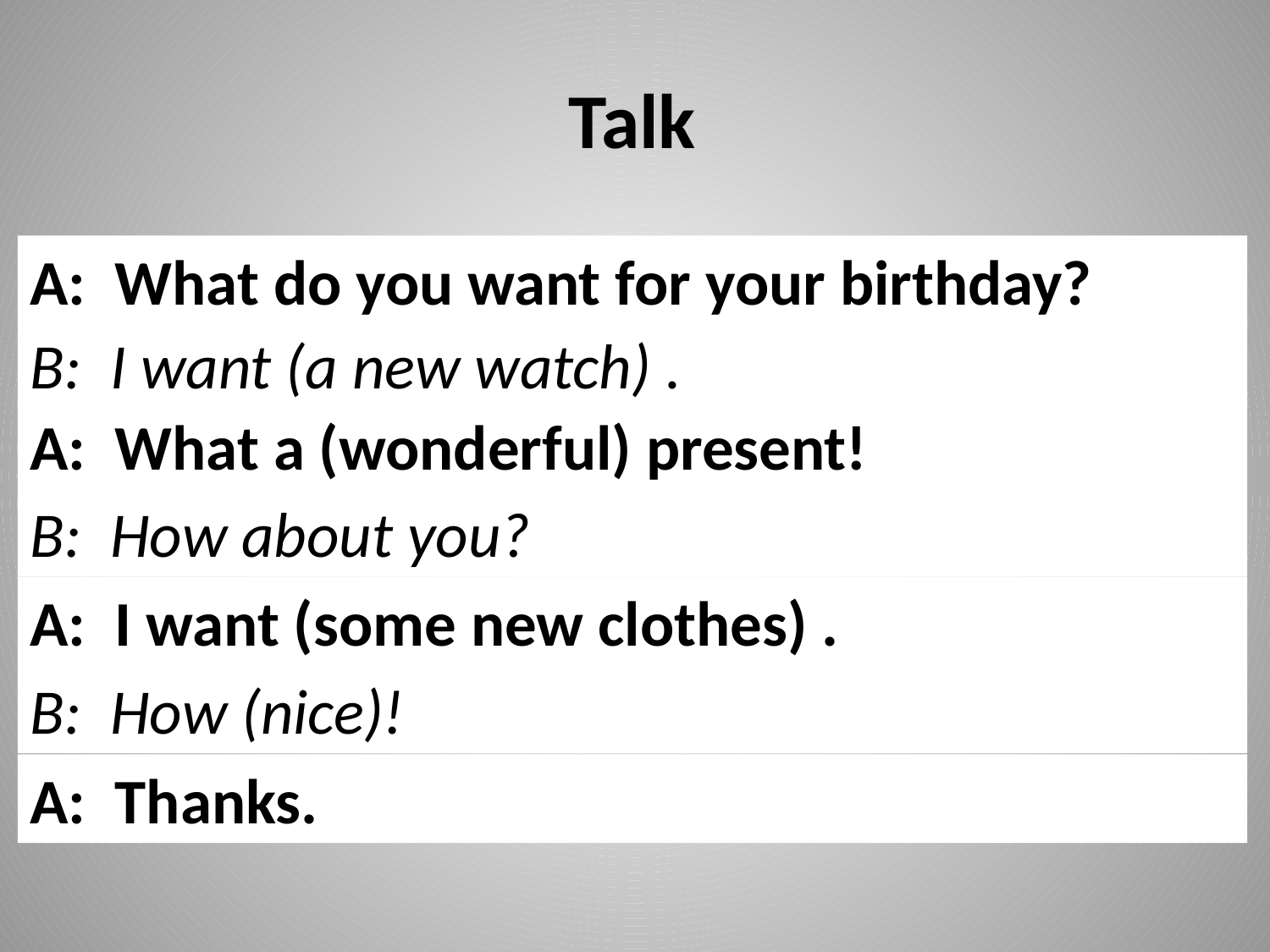

# Talk
Let’s have conversation.
A:  What do you want for your birthday?
B:  I want (a new watch) .
A:  What a (wonderful) present!
B:  How about you?
A:  I want (some new clothes) .
B:  How (nice)!
A:  Thanks.